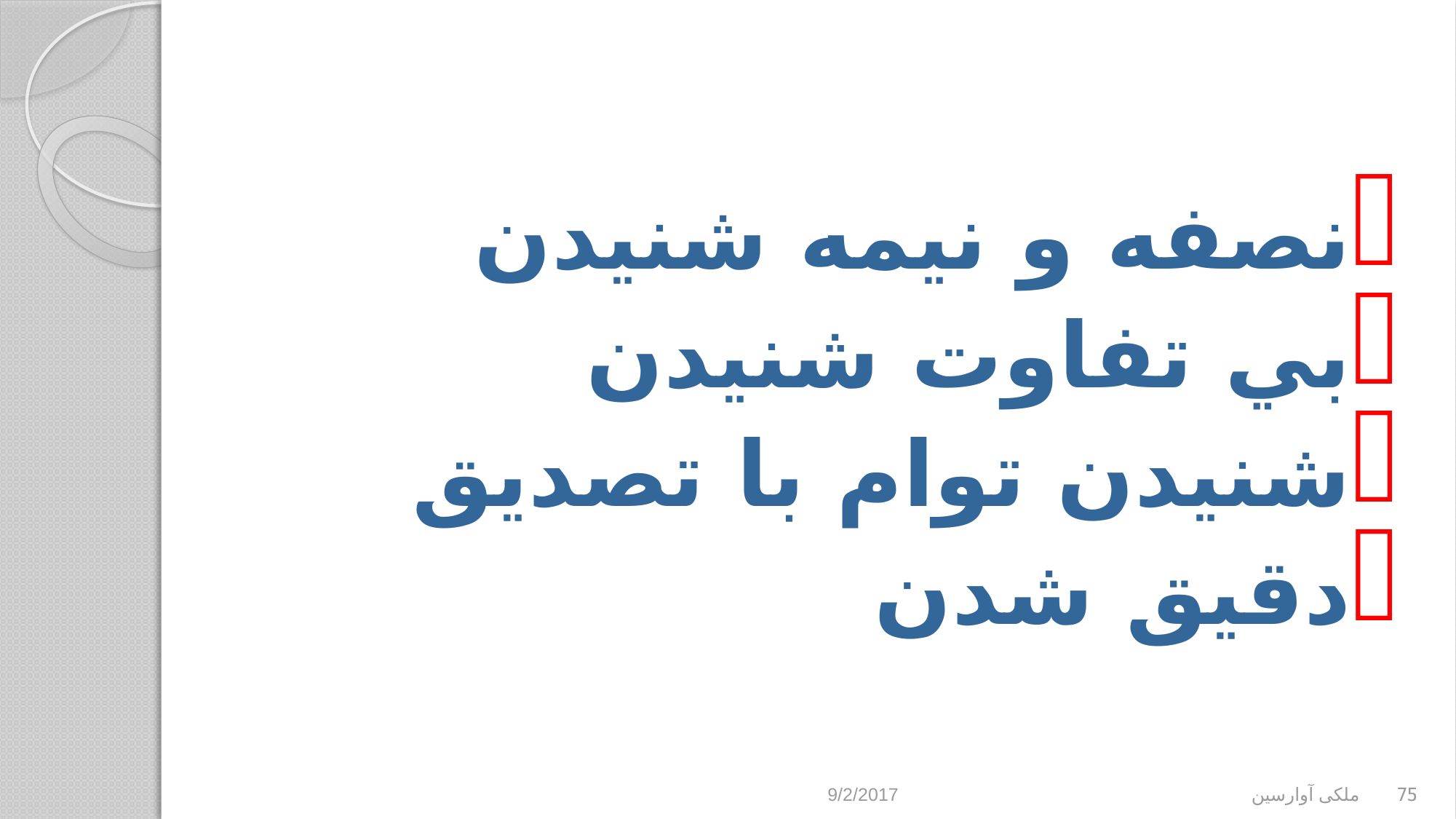

نصفه و نيمه شنيدن
بي تفاوت شنيدن
شنيدن توام با تصديق
دقيق شدن

9/2/2017
ملکی آوارسین
75